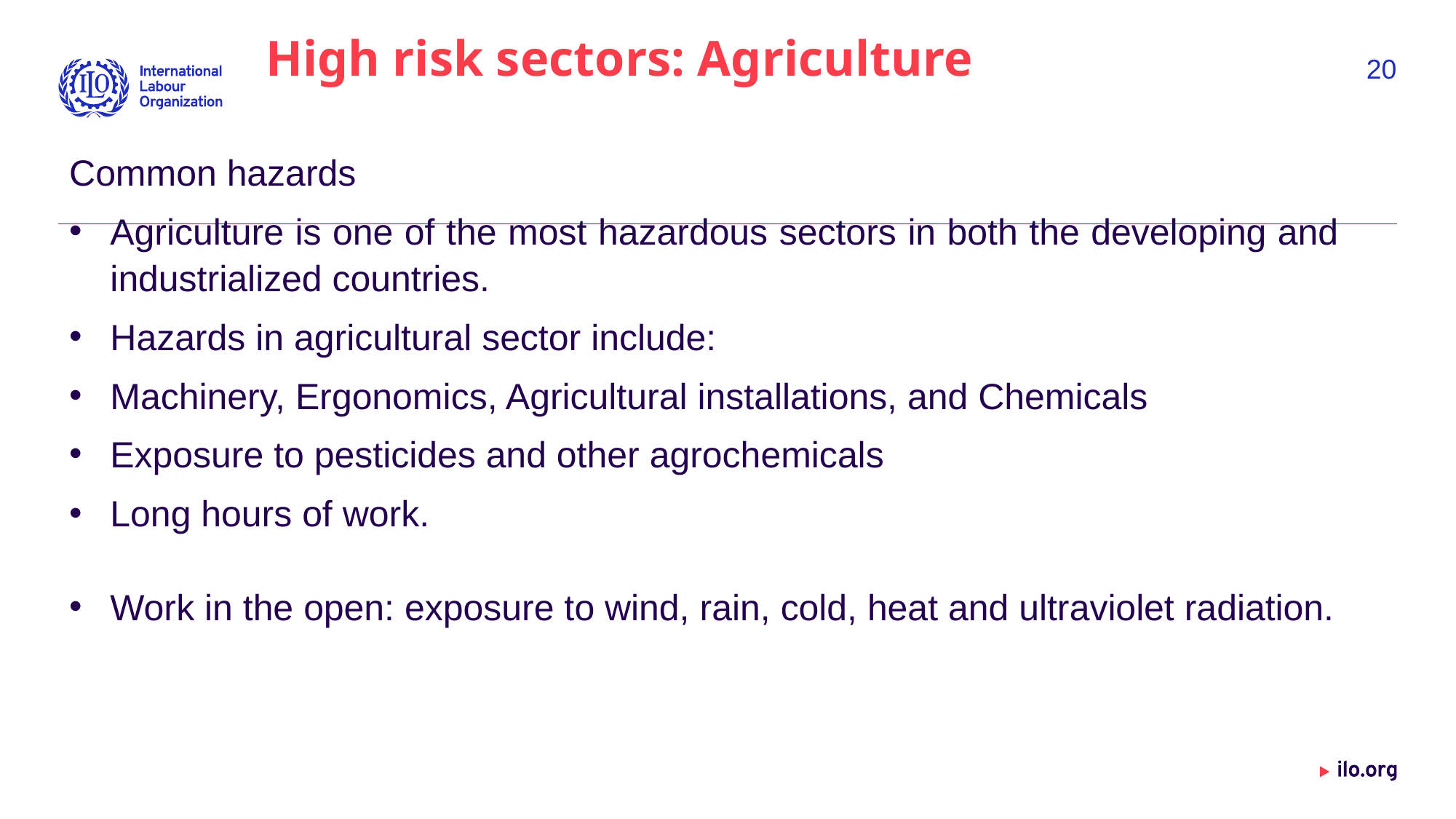

High risk sectors: Agriculture
20
Common hazards
Agriculture is one of the most hazardous sectors in both the developing and industrialized countries.
Hazards in agricultural sector include:
Machinery, Ergonomics, Agricultural installations, and Chemicals
Exposure to pesticides and other agrochemicals
Long hours of work.

Work in the open: exposure to wind, rain, cold, heat and ultraviolet radiation.

Date: Monday / 01 / October / 2019